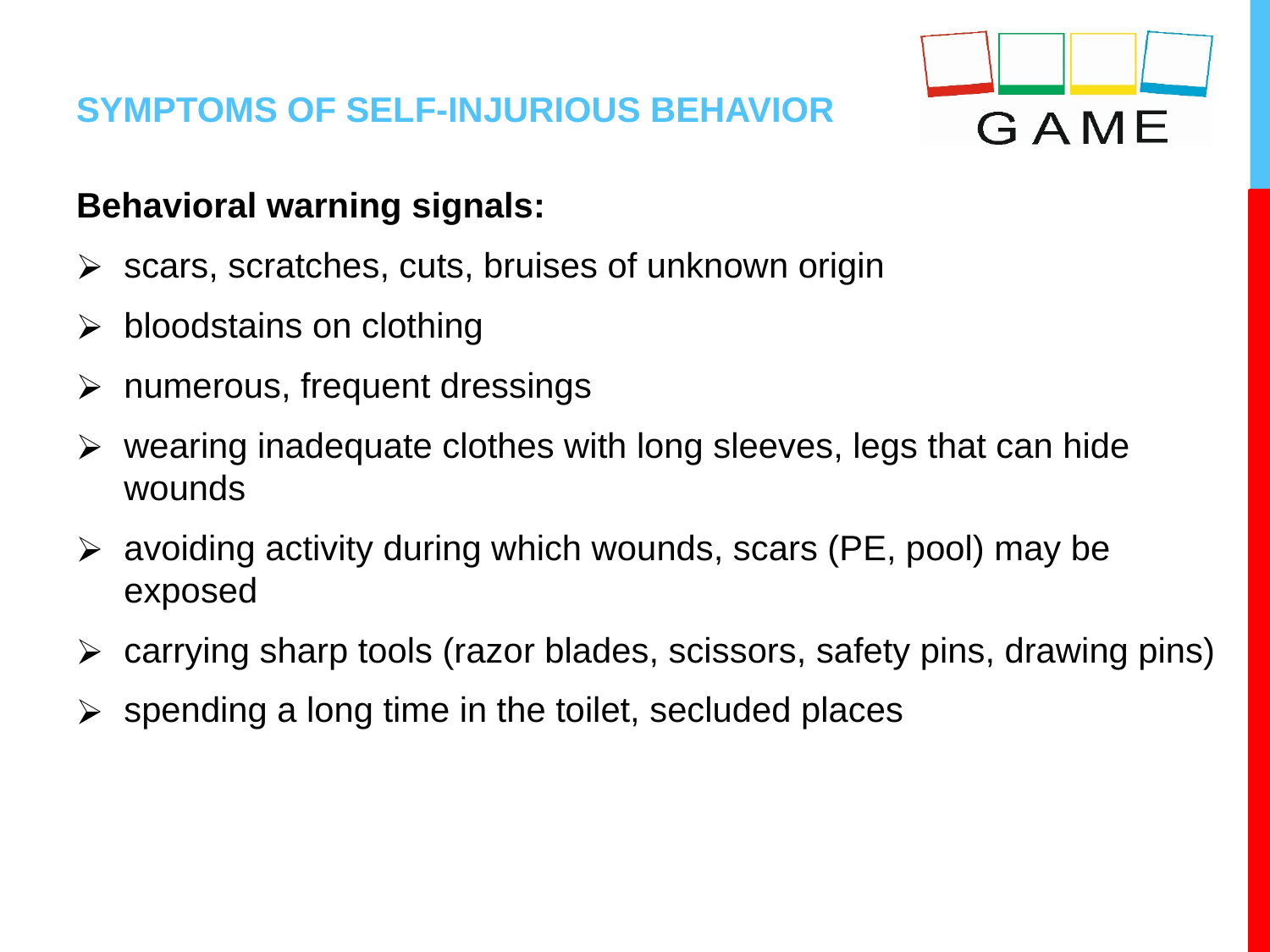

# SYMPTOMS OF SELF-INJURIOUS BEHAVIOR
Behavioral warning signals:
scars, scratches, cuts, bruises of unknown origin
bloodstains on clothing
numerous, frequent dressings
wearing inadequate clothes with long sleeves, legs that can hide wounds
avoiding activity during which wounds, scars (PE, pool) may be exposed
carrying sharp tools (razor blades, scissors, safety pins, drawing pins)
spending a long time in the toilet, secluded places